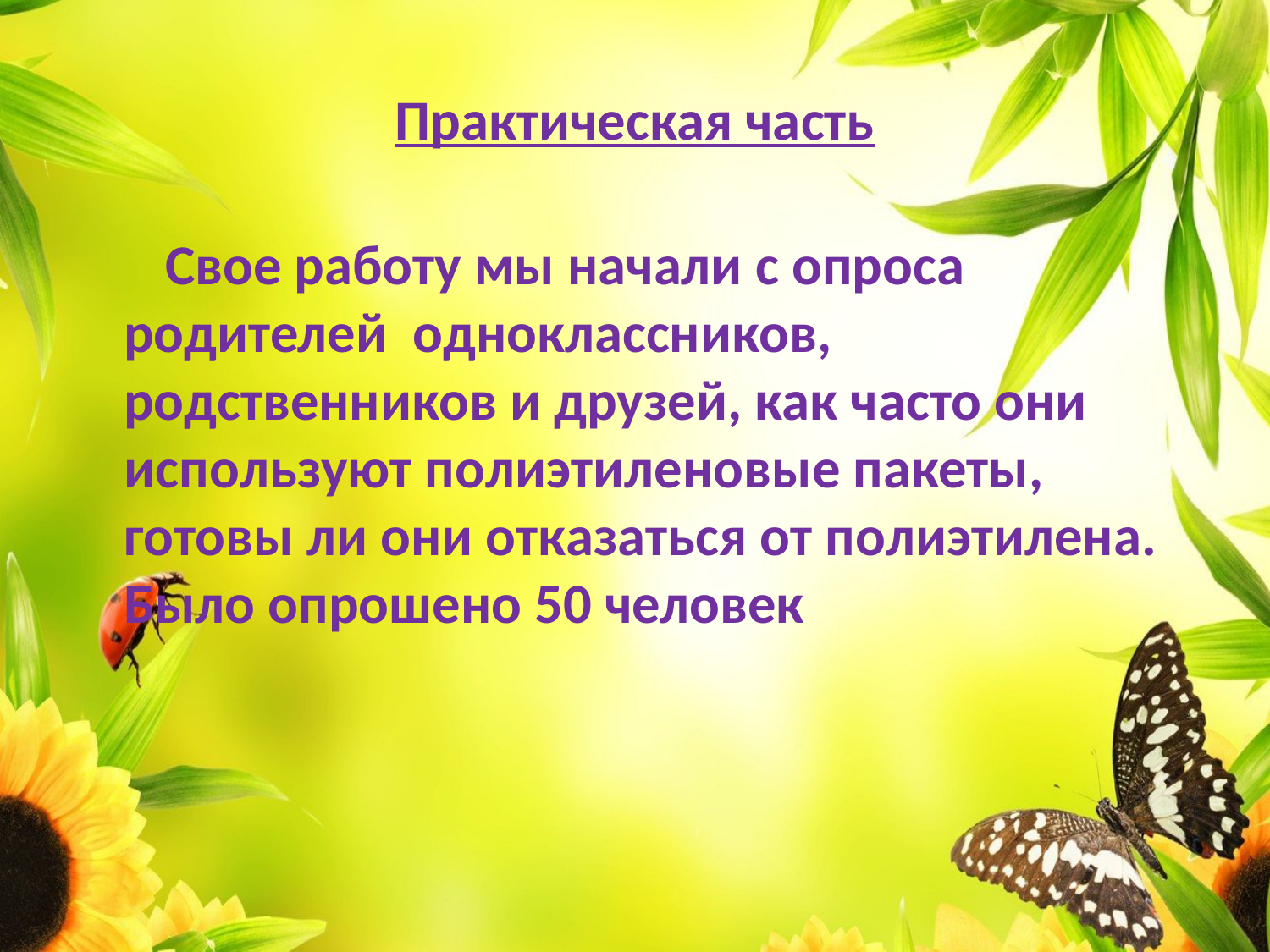

# Практическая часть
       Свое работу мы начали с опроса  родителей  одноклассников, родственников и друзей, как часто они используют полиэтиленовые пакеты, готовы ли они отказаться от полиэтилена. Было опрошено 50 человек